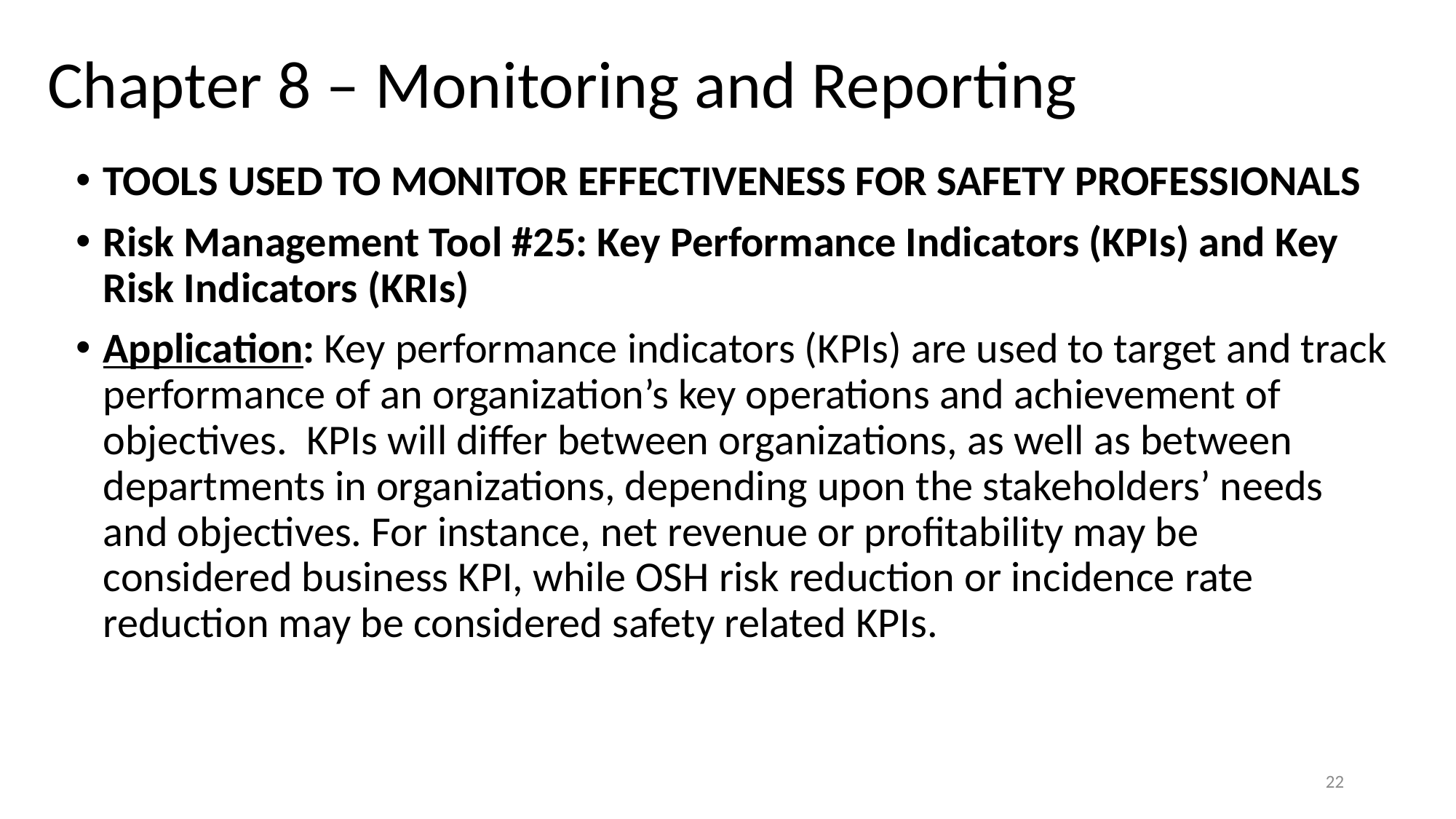

# Chapter 8 – Monitoring and Reporting
TOOLS USED TO MONITOR EFFECTIVENESS FOR SAFETY PROFESSIONALS
Risk Management Tool #25: Key Performance Indicators (KPIs) and Key Risk Indicators (KRIs)
Application: Key performance indicators (KPIs) are used to target and track performance of an organization’s key operations and achievement of objectives.  KPIs will differ between organizations, as well as between departments in organizations, depending upon the stakeholders’ needs and objectives. For instance, net revenue or profitability may be considered business KPI, while OSH risk reduction or incidence rate reduction may be considered safety related KPIs.
22